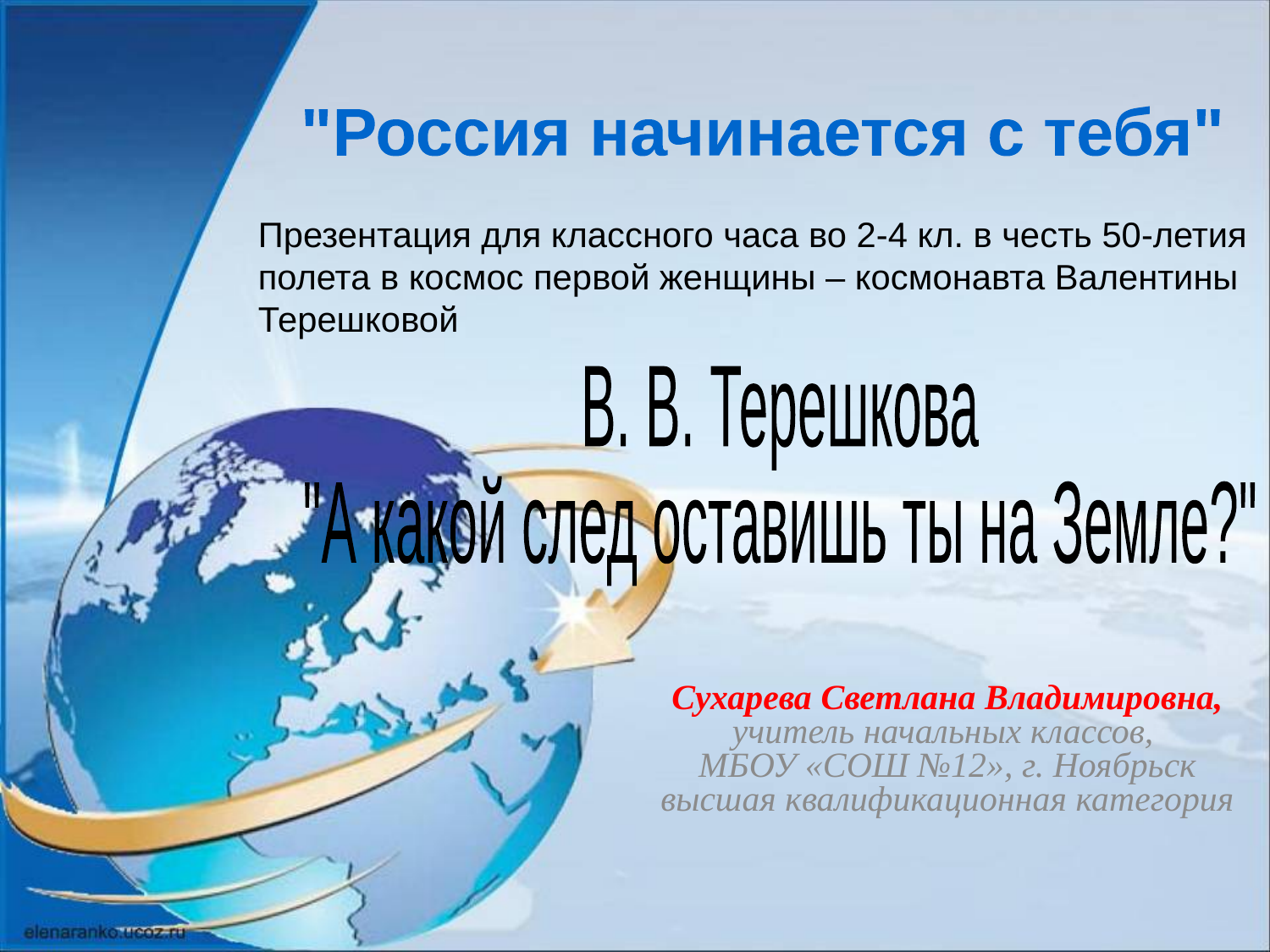

"Россия начинается с тебя"
Презентация для классного часа во 2-4 кл. в честь 50-летия полета в космос первой женщины – космонавта Валентины Терешковой
В. В. Терешкова
"А какой след оставишь ты на Земле?"
Сухарева Светлана Владимировна, учитель начальных классов,
МБОУ «СОШ №12», г. Ноябрьск
высшая квалификационная категория